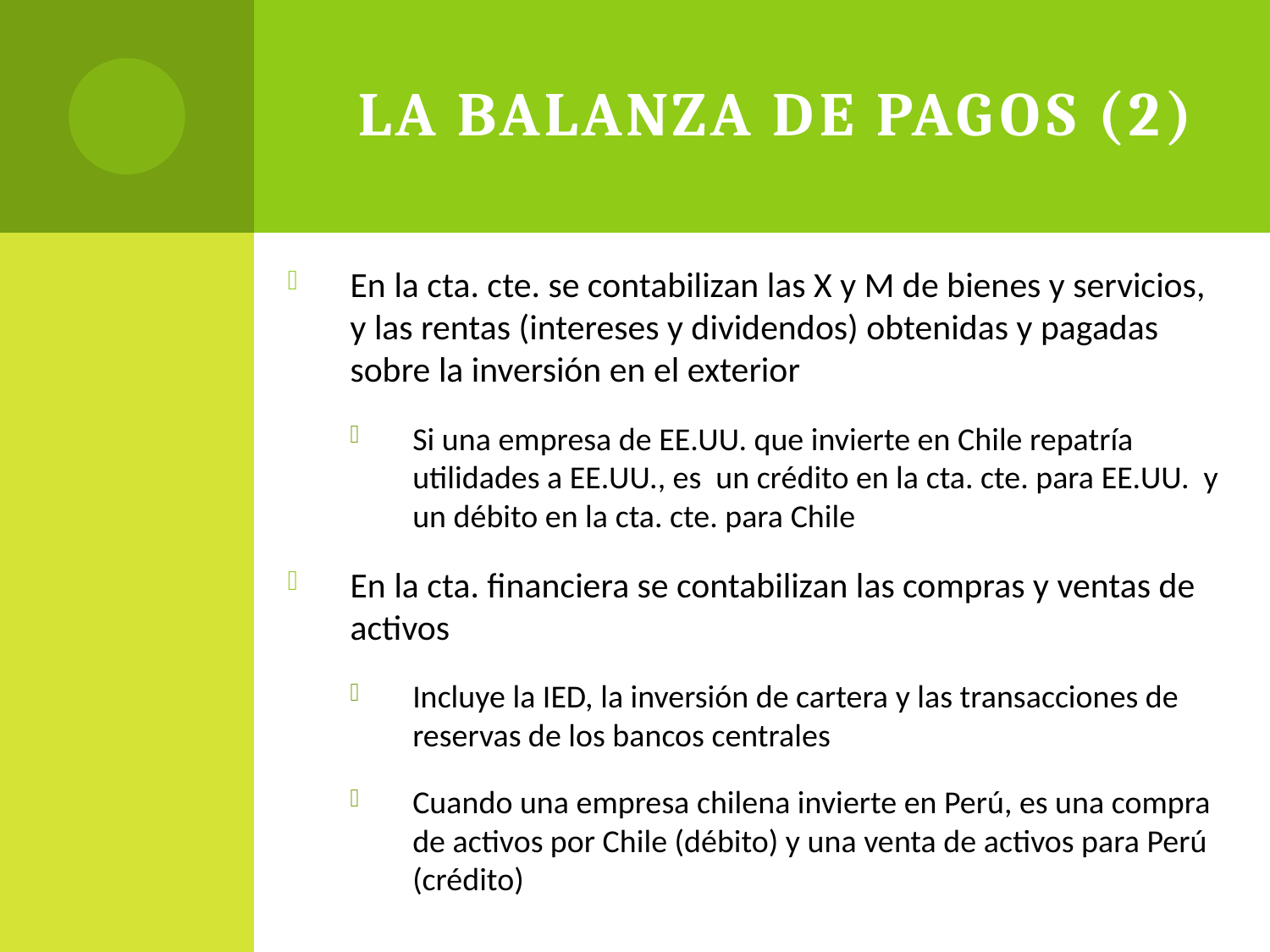

# La Balanza de Pagos (2)
En la cta. cte. se contabilizan las X y M de bienes y servicios, y las rentas (intereses y dividendos) obtenidas y pagadas sobre la inversión en el exterior
Si una empresa de EE.UU. que invierte en Chile repatría utilidades a EE.UU., es  un crédito en la cta. cte. para EE.UU.  y un débito en la cta. cte. para Chile
En la cta. financiera se contabilizan las compras y ventas de activos
Incluye la IED, la inversión de cartera y las transacciones de reservas de los bancos centrales
Cuando una empresa chilena invierte en Perú, es una compra de activos por Chile (débito) y una venta de activos para Perú (crédito)